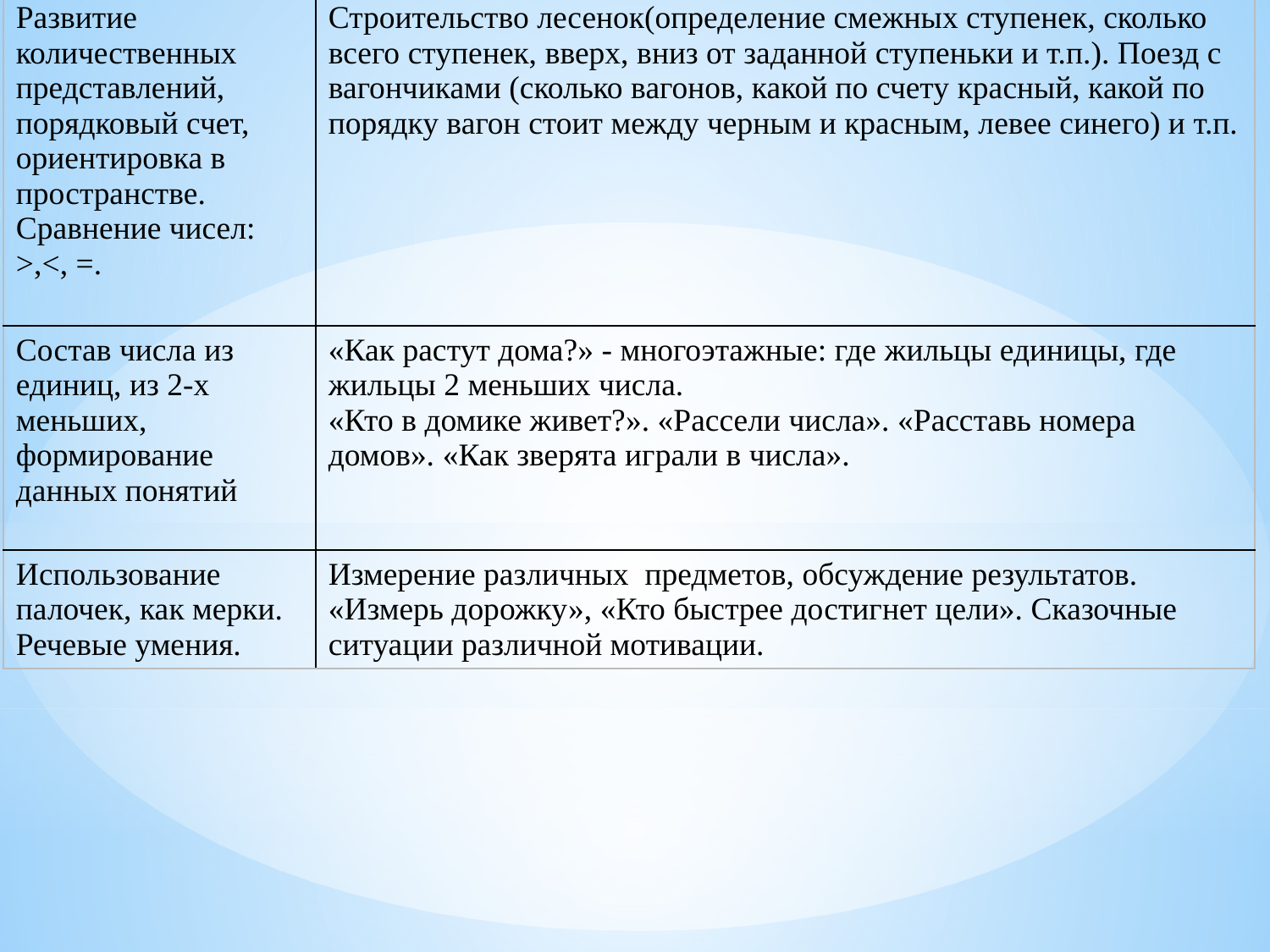

| Развитие количественных представлений, порядковый счет, ориентировка в пространстве. Сравнение чисел: >,<, =. | Строительство лесенок(определение смежных ступенек, сколько всего ступенек, вверх, вниз от заданной ступеньки и т.п.). Поезд с вагончиками (сколько вагонов, какой по счету красный, какой по порядку вагон стоит между черным и красным, левее синего) и т.п. |
| --- | --- |
| Состав числа из единиц, из 2-х меньших, формирование данных понятий | «Как растут дома?» - многоэтажные: где жильцы единицы, где жильцы 2 меньших числа. «Кто в домике живет?». «Рассели числа». «Расставь номера домов». «Как зверята играли в числа». |
| Использование палочек, как мерки. Речевые умения. | Измерение различных  предметов, обсуждение результатов. «Измерь дорожку», «Кто быстрее достигнет цели». Сказочные ситуации различной мотивации. |